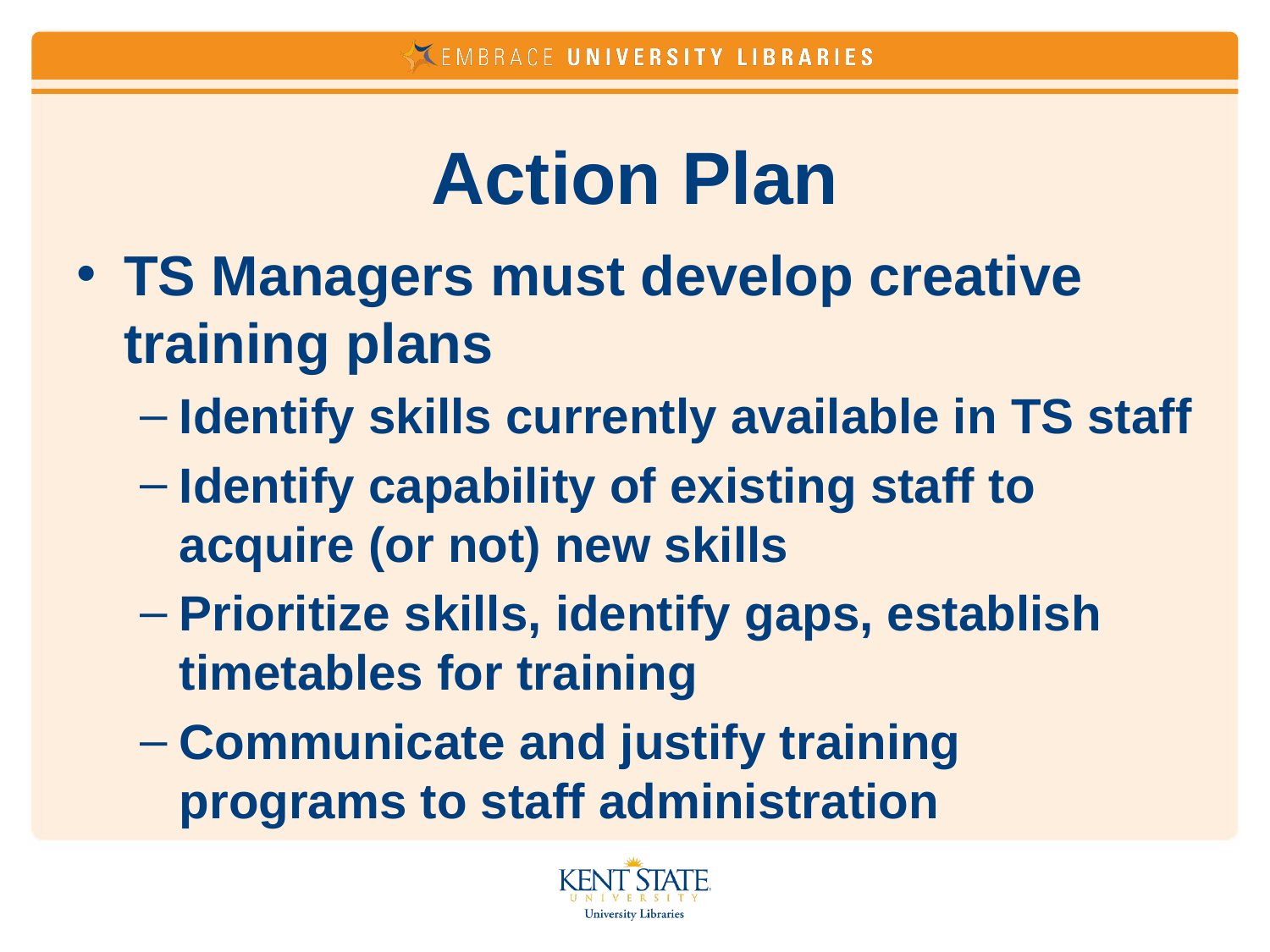

# Action Plan
TS Managers must develop creative training plans
Identify skills currently available in TS staff
Identify capability of existing staff to acquire (or not) new skills
Prioritize skills, identify gaps, establish timetables for training
Communicate and justify training programs to staff administration